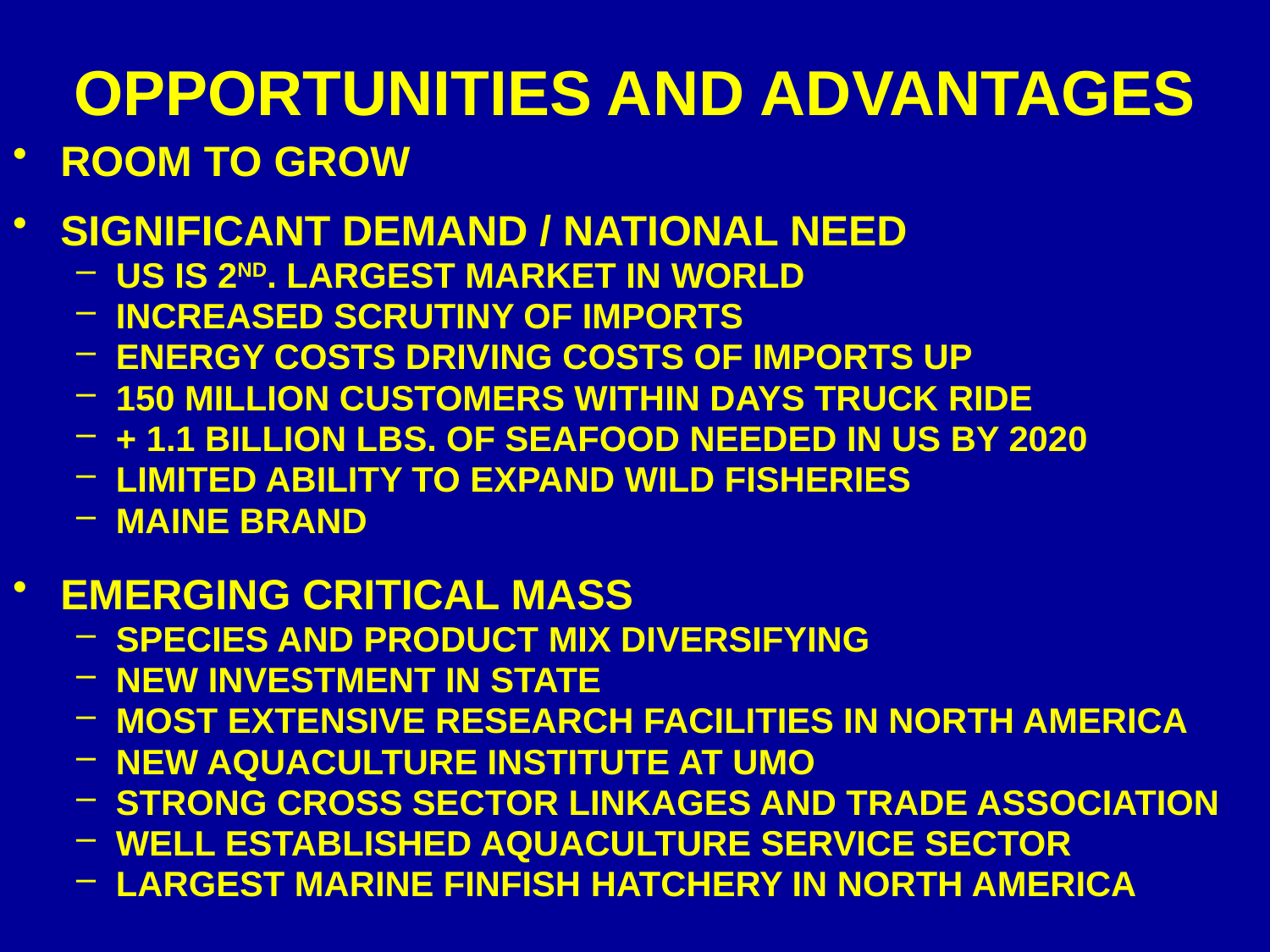

# OPPORTUNITIES AND ADVANTAGES
ROOM TO GROW

SIGNIFICANT DEMAND / NATIONAL NEED
US IS 2ND. LARGEST MARKET IN WORLD
INCREASED SCRUTINY OF IMPORTS
ENERGY COSTS DRIVING COSTS OF IMPORTS UP
150 MILLION CUSTOMERS WITHIN DAYS TRUCK RIDE
+ 1.1 BILLION LBS. OF SEAFOOD NEEDED IN US BY 2020
LIMITED ABILITY TO EXPAND WILD FISHERIES
MAINE BRAND

EMERGING CRITICAL MASS
SPECIES AND PRODUCT MIX DIVERSIFYING
NEW INVESTMENT IN STATE
MOST EXTENSIVE RESEARCH FACILITIES IN NORTH AMERICA
NEW AQUACULTURE INSTITUTE AT UMO
STRONG CROSS SECTOR LINKAGES AND TRADE ASSOCIATION
WELL ESTABLISHED AQUACULTURE SERVICE SECTOR
LARGEST MARINE FINFISH HATCHERY IN NORTH AMERICA